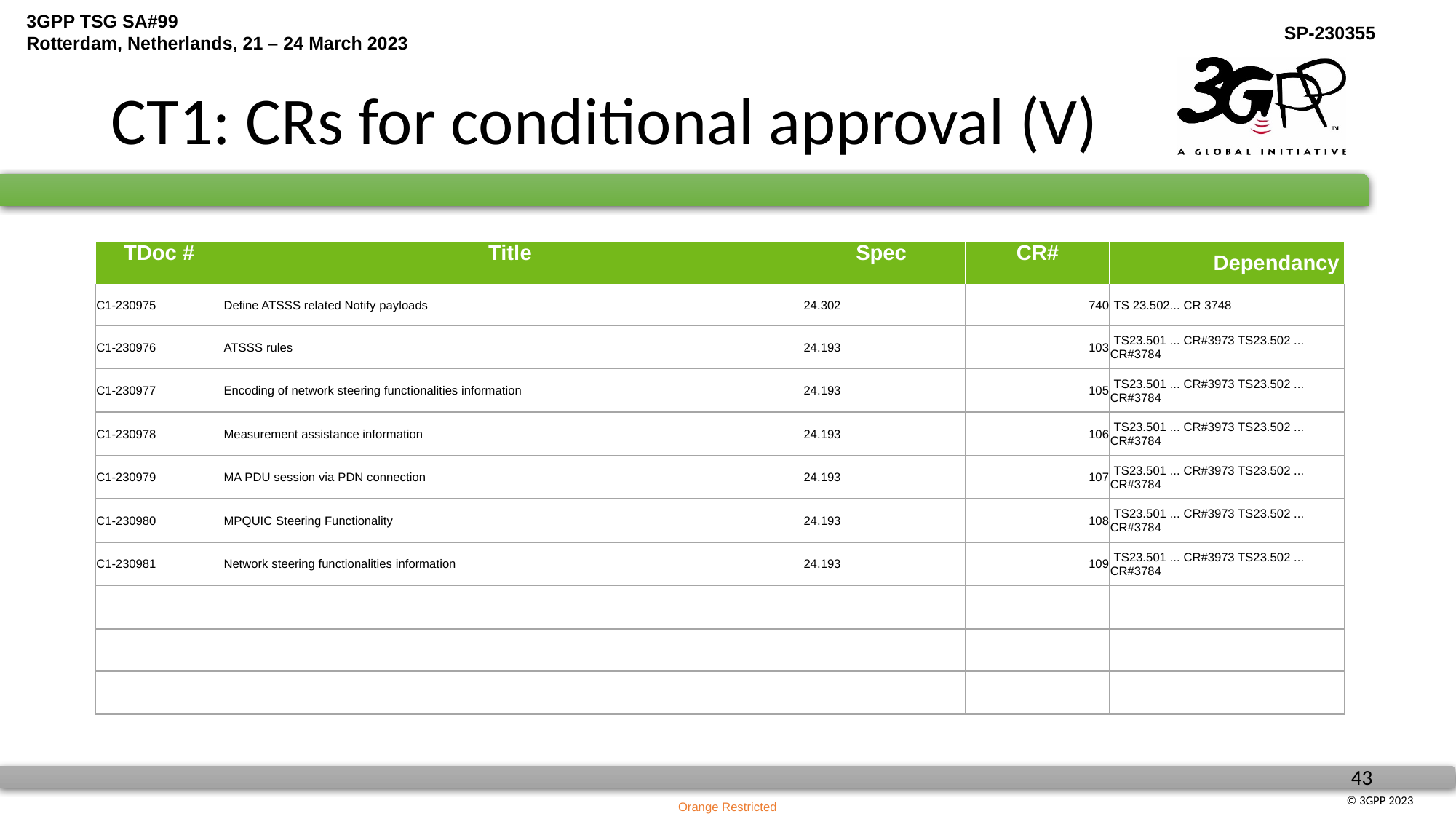

# CT1: CRs for conditional approval (V)
| TDoc # | Title | Spec | CR# | Dependancy |
| --- | --- | --- | --- | --- |
| C1-230975 | Define ATSSS related Notify payloads | 24.302 | 740 | TS 23.502... CR 3748 |
| C1-230976 | ATSSS rules | 24.193 | 103 | TS23.501 ... CR#3973 TS23.502 ... CR#3784 |
| C1-230977 | Encoding of network steering functionalities information | 24.193 | 105 | TS23.501 ... CR#3973 TS23.502 ... CR#3784 |
| C1-230978 | Measurement assistance information | 24.193 | 106 | TS23.501 ... CR#3973 TS23.502 ... CR#3784 |
| C1-230979 | MA PDU session via PDN connection | 24.193 | 107 | TS23.501 ... CR#3973 TS23.502 ... CR#3784 |
| C1-230980 | MPQUIC Steering Functionality | 24.193 | 108 | TS23.501 ... CR#3973 TS23.502 ... CR#3784 |
| C1-230981 | Network steering functionalities information | 24.193 | 109 | TS23.501 ... CR#3973 TS23.502 ... CR#3784 |
|  |  |  |  |  |
|  |  |  |  |  |
|  |  |  |  |  |